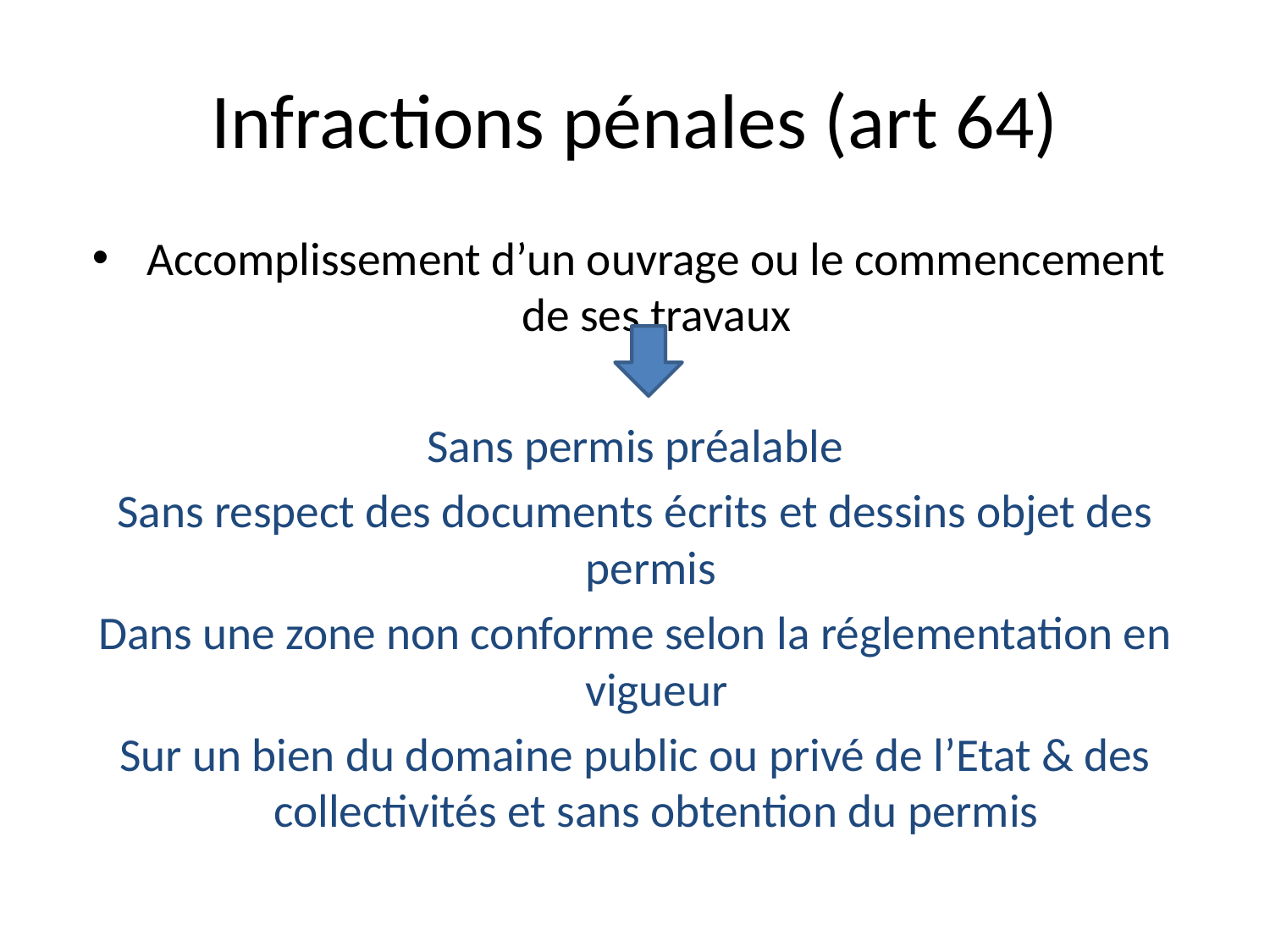

# Infractions pénales (art 64)
Accomplissement d’un ouvrage ou le commencement de ses travaux

Sans permis préalable
Sans respect des documents écrits et dessins objet des permis
Dans une zone non conforme selon la réglementation en vigueur
Sur un bien du domaine public ou privé de l’Etat & des collectivités et sans obtention du permis